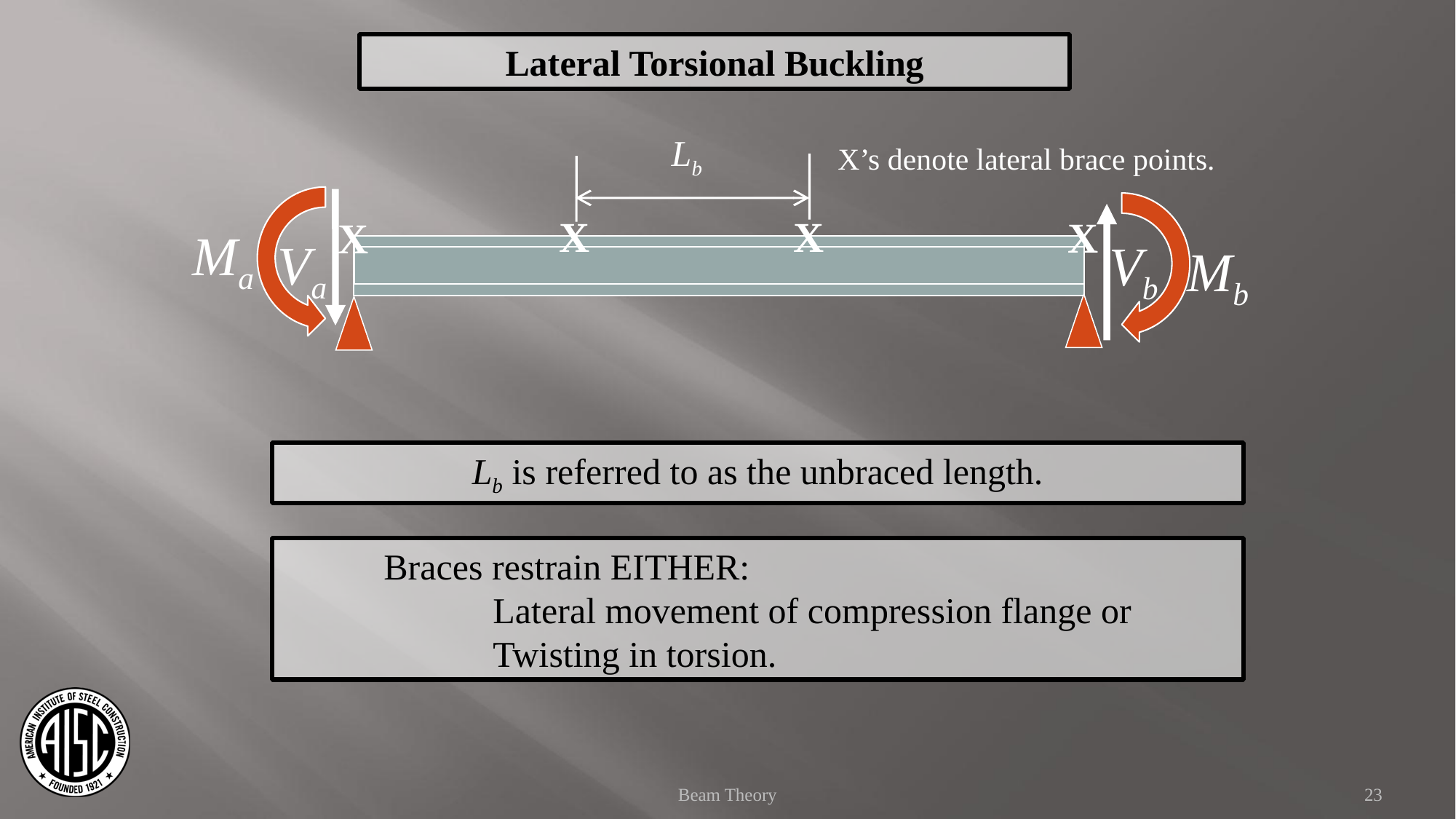

Lateral Torsional Buckling
Lb
X’s denote lateral brace points.

X
X
X
X
Ma
Va
Vb
Mb

Lb is referred to as the unbraced length.
Braces restrain EITHER:
	Lateral movement of compression flange or
	Twisting in torsion.
Beam Theory
23